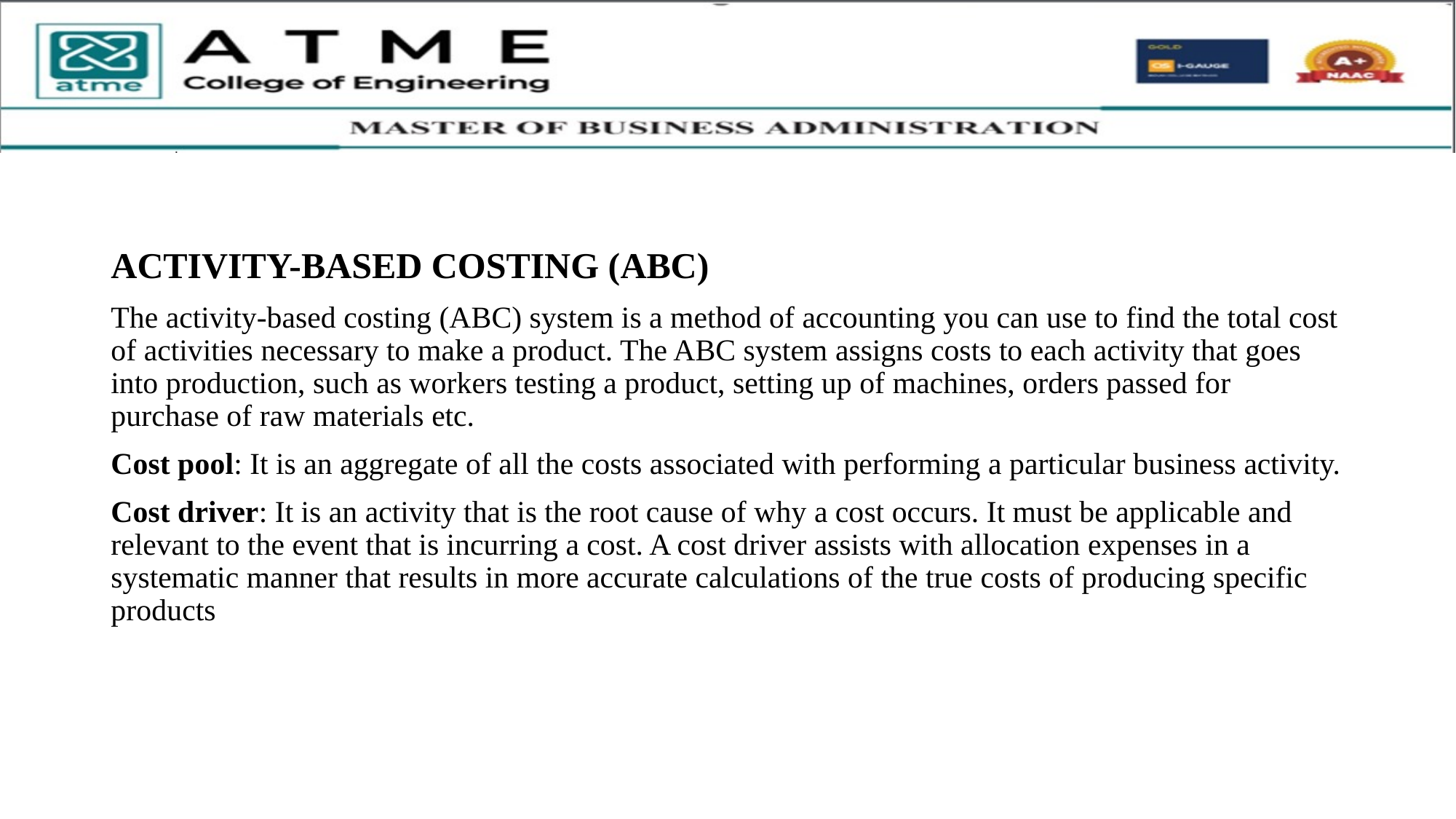

ACTIVITY-BASED COSTING (ABC)
The activity-based costing (ABC) system is a method of accounting you can use to find the total cost of activities necessary to make a product. The ABC system assigns costs to each activity that goes into production, such as workers testing a product, setting up of machines, orders passed for purchase of raw materials etc.
Cost pool: It is an aggregate of all the costs associated with performing a particular business activity.
Cost driver: It is an activity that is the root cause of why a cost occurs. It must be applicable and relevant to the event that is incurring a cost. A cost driver assists with allocation expenses in a systematic manner that results in more accurate calculations of the true costs of producing specific products